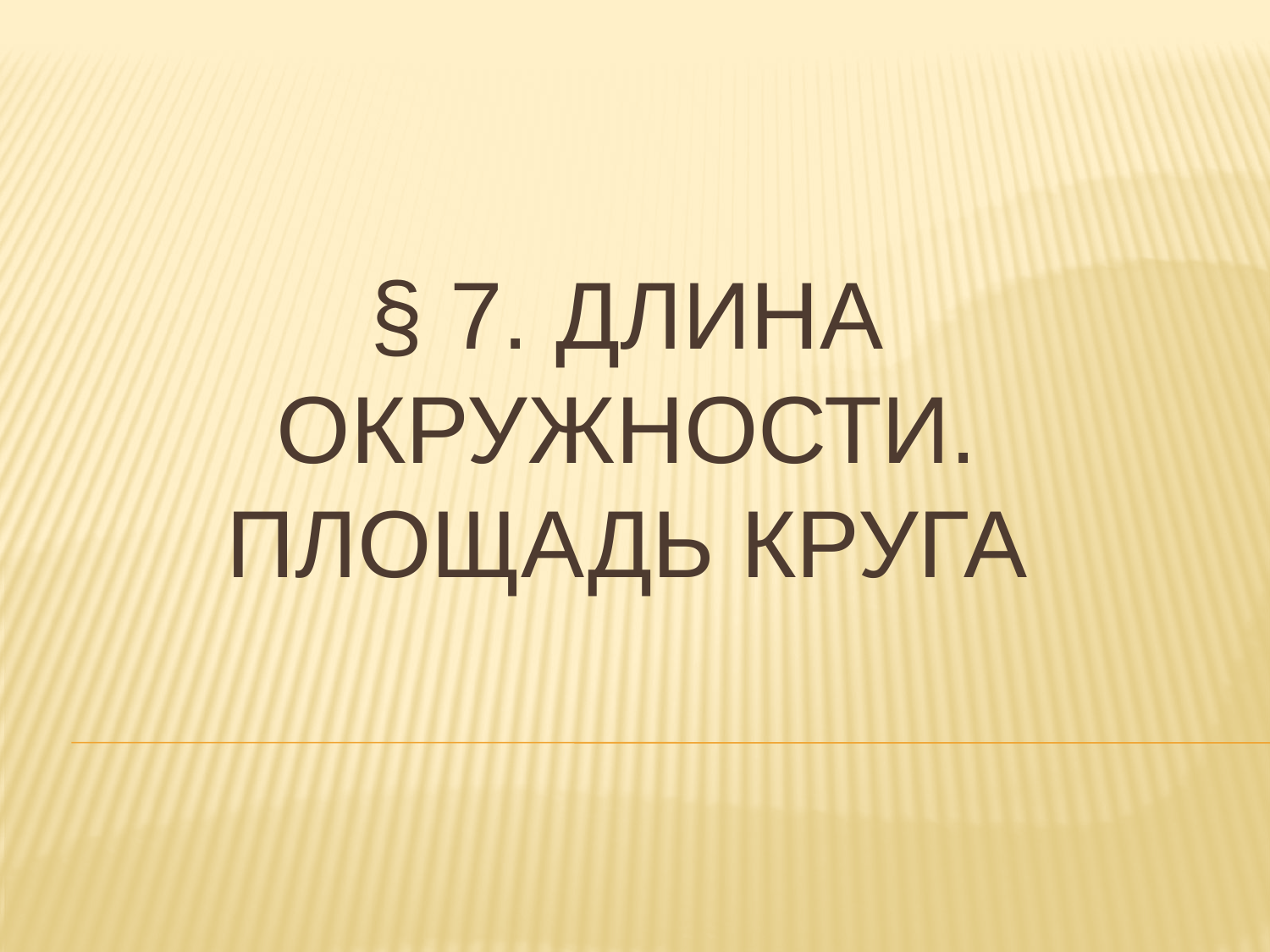

# § 7. Длина окружности. Площадь круга